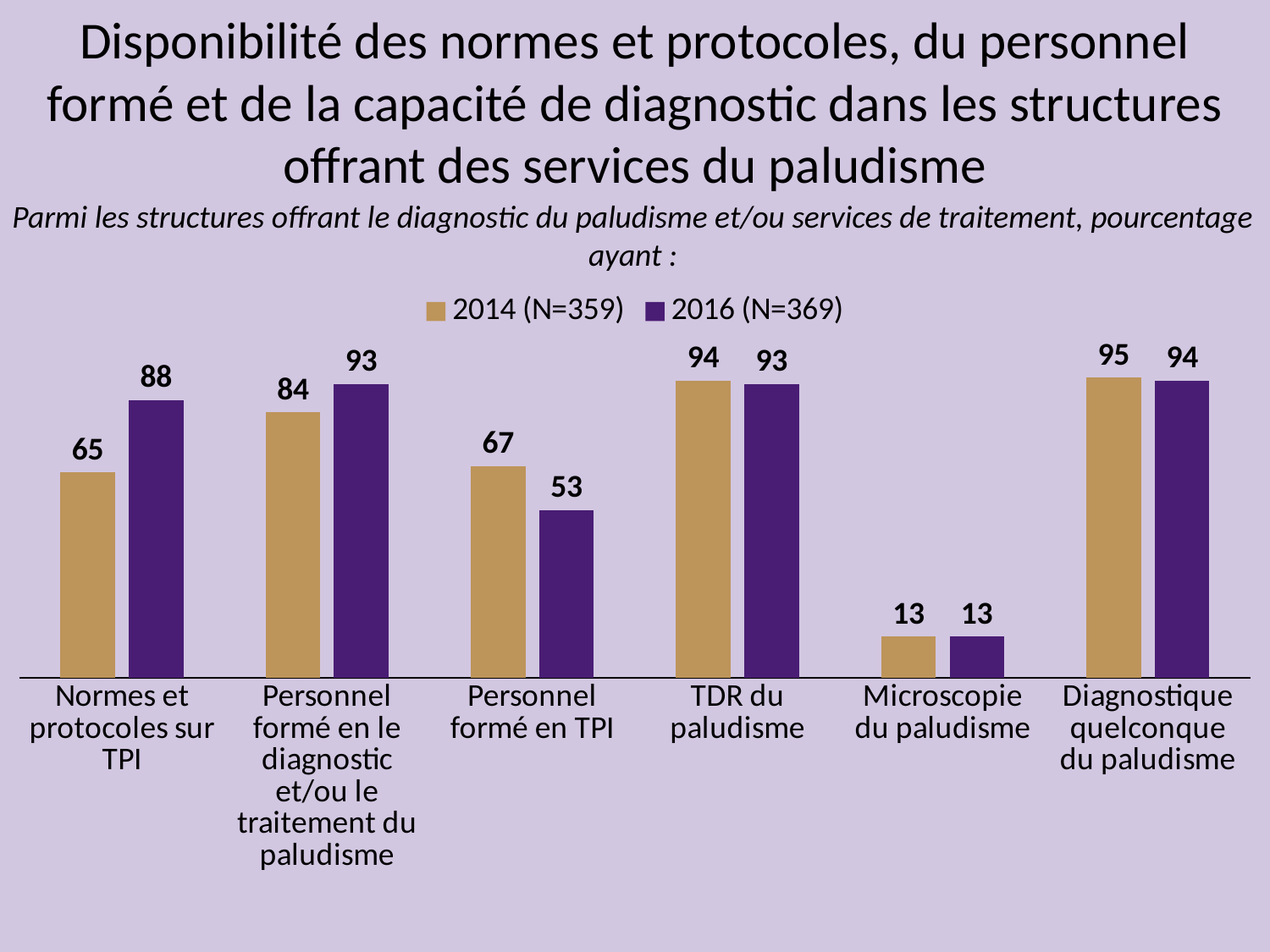

Disponibilité des normes et protocoles, du personnel formé et de la capacité de diagnostic dans les structures offrant des services du paludisme
Parmi les structures offrant le diagnostic du paludisme et/ou services de traitement, pourcentage ayant :

### Chart

| Category | 2014 (N=359) | 2016 (N=369) |
|---|---|---|
| Normes et protocoles sur TPI | 65.0 | 88.0 |
| Personnel formé en le diagnostic et/ou le traitement du paludisme | 84.0 | 93.0 |
| Personnel formé en TPI | 67.0 | 53.0 |
| TDR du paludisme | 94.0 | 93.0 |
| Microscopie du paludisme | 13.0 | 13.0 |
| Diagnostique quelconque du paludisme | 95.0 | 94.0 |